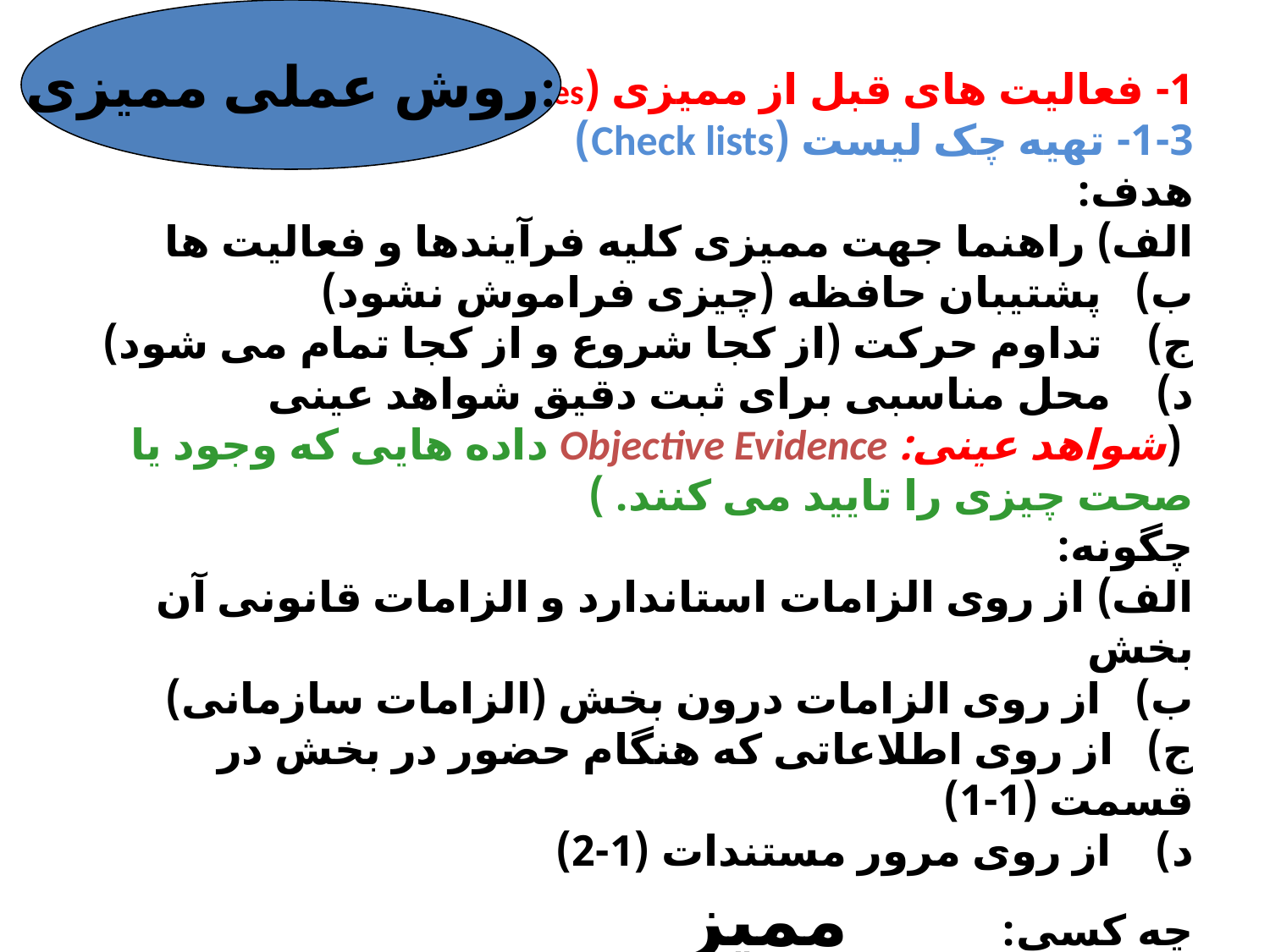

روش عملی ممیزی:
# 1- فعالیت های قبل از ممیزی (Pre-Audit Activities) 1-3- تهیه چک لیست (Check lists) هدف: الف) راهنما جهت ممیزی کلیه فرآیندها و فعالیت ها ب)   پشتیبان حافظه (چیزی فراموش نشود) ج)    تداوم حرکت (از کجا شروع و از کجا تمام می شود) د)    محل مناسبی برای ثبت دقیق شواهد عینی (شواهد عینی: Objective Evidence داده هایی که وجود یا صحت چیزی را تایید می کنند. ) چگونه: الف) از روی الزامات استاندارد و الزامات قانونی آن بخش ب)   از روی الزامات درون بخش (الزامات سازمانی) ج)   از روی اطلاعاتی که هنگام حضور در بخش در قسمت (1-1) د)    از روی مرور مستندات (1-2) چه کسی:              ممیز